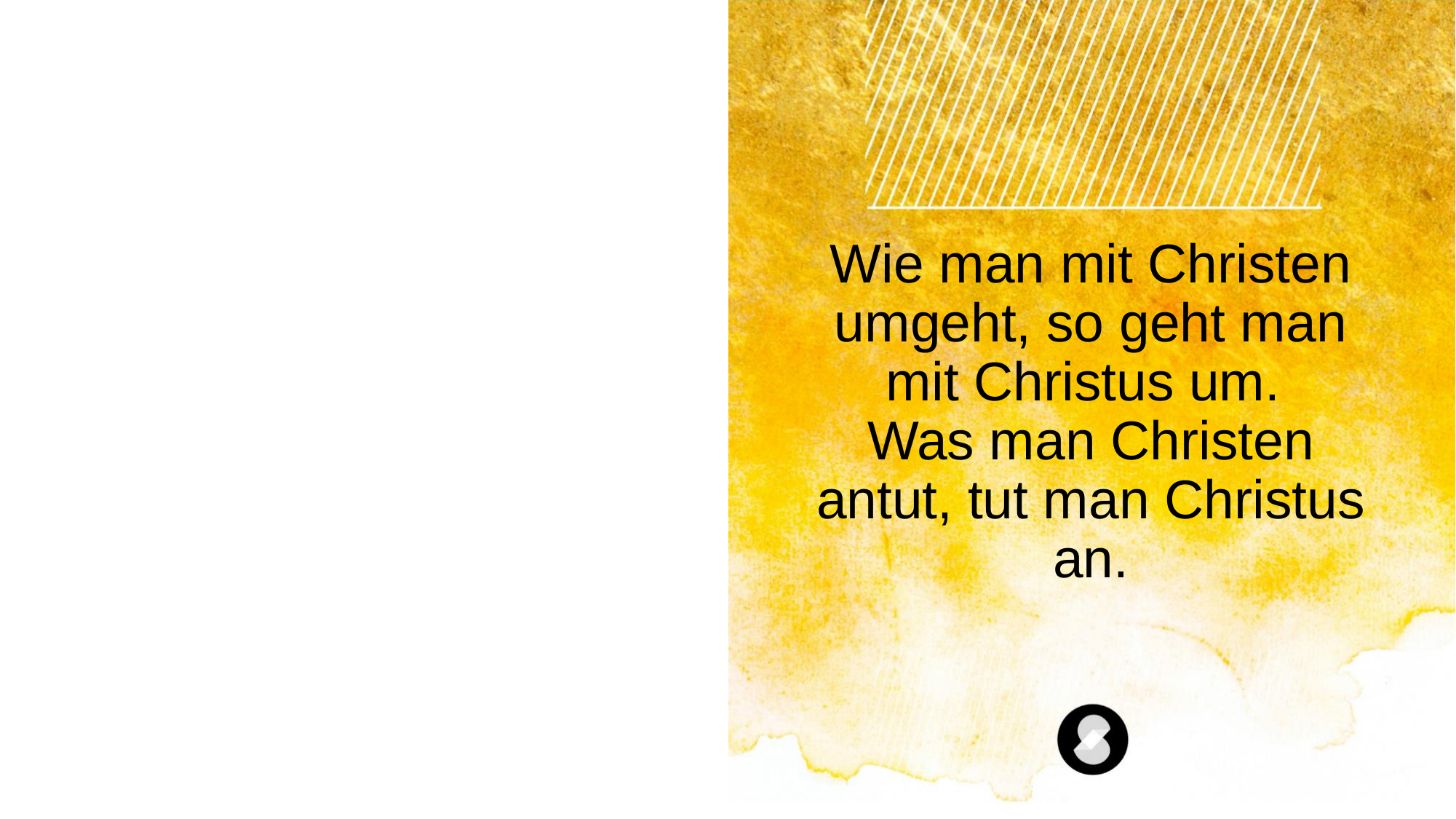

# Wie man mit Christen umgeht, so geht man mit Christus um. Was man Christen antut, tut man Christus an.